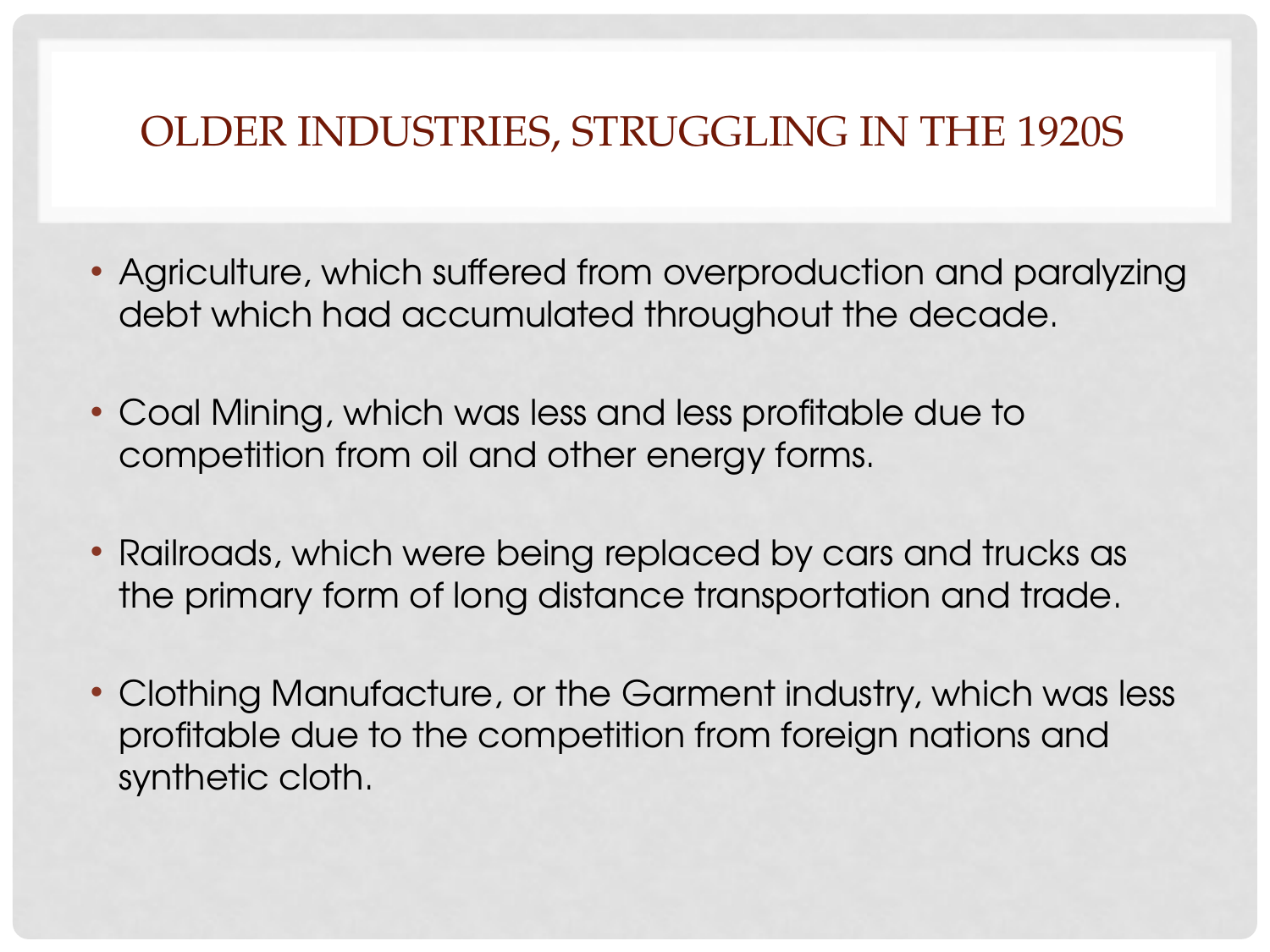

# Older industries, struggling in the 1920s
Agriculture, which suffered from overproduction and paralyzing debt which had accumulated throughout the decade.

Coal Mining, which was less and less profitable due to competition from oil and other energy forms.

Railroads, which were being replaced by cars and trucks as the primary form of long distance transportation and trade.

Clothing Manufacture, or the Garment industry, which was less profitable due to the competition from foreign nations and synthetic cloth.